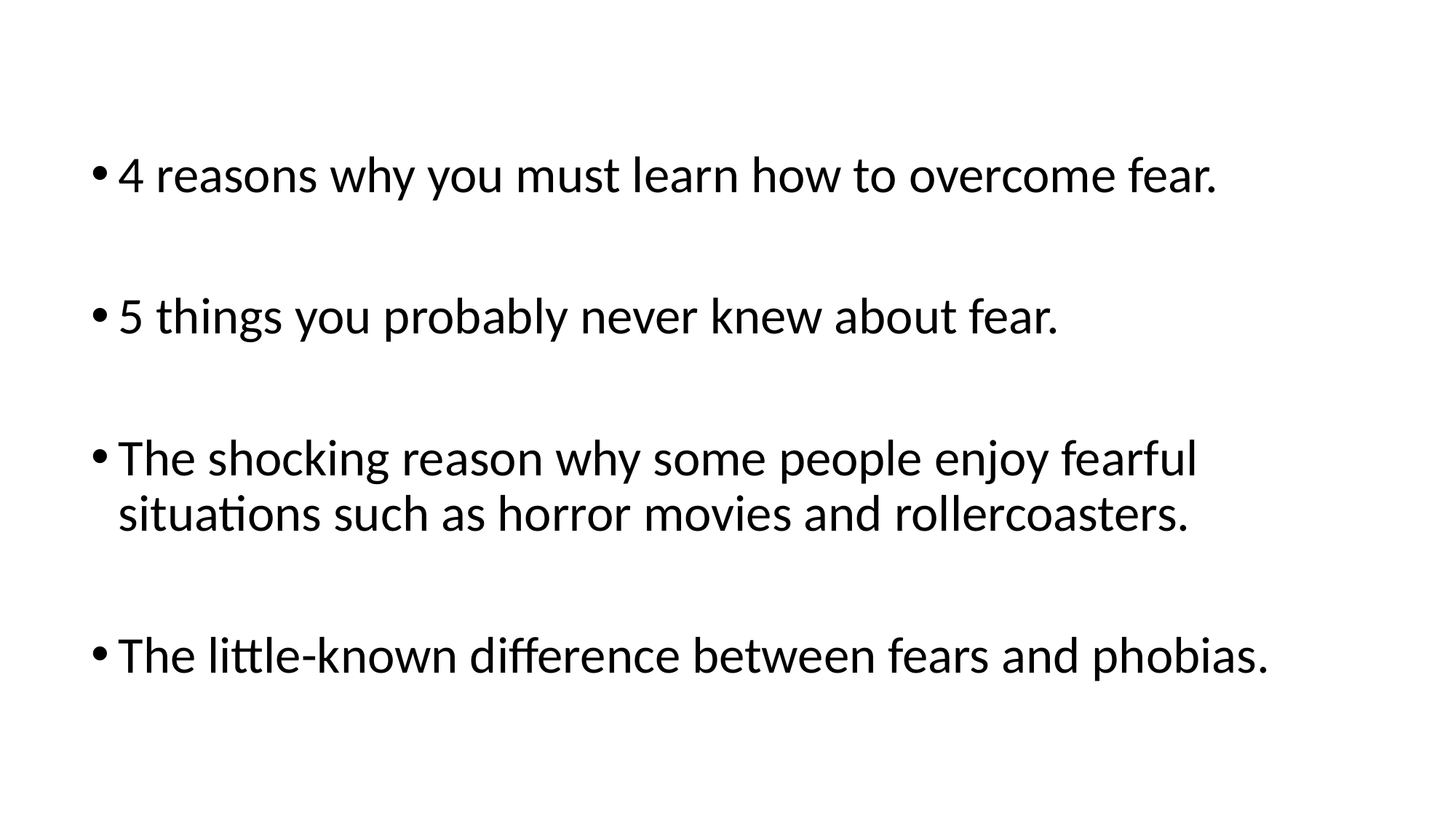

4 reasons why you must learn how to overcome fear.

5 things you probably never knew about fear.

The shocking reason why some people enjoy fearful situations such as horror movies and rollercoasters.

The little-known difference between fears and phobias.